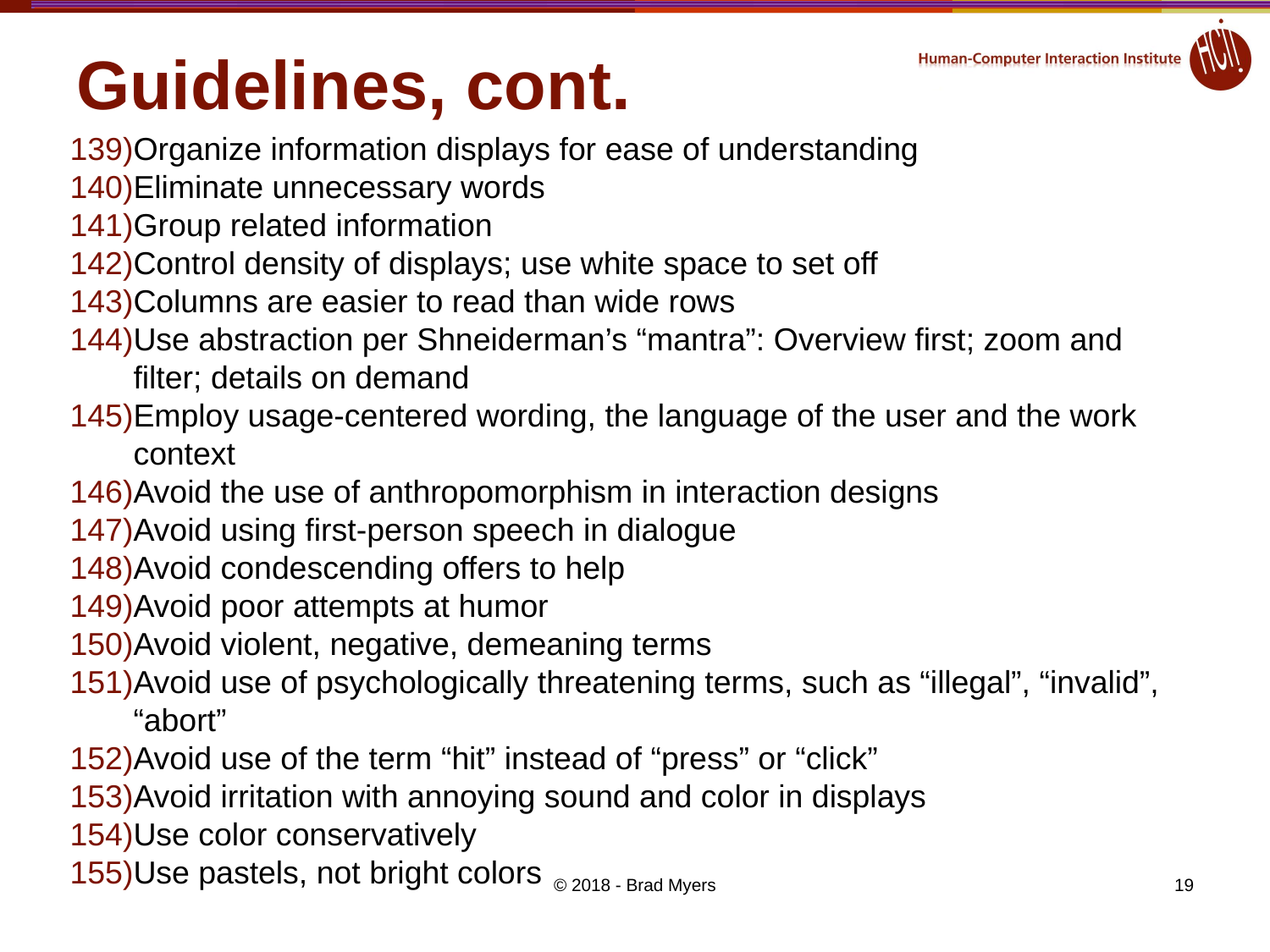

# Guidelines, cont.
Organize information displays for ease of understanding
Eliminate unnecessary words
Group related information
Control density of displays; use white space to set off
Columns are easier to read than wide rows
Use abstraction per Shneiderman’s “mantra”: Overview first; zoom and filter; details on demand
Employ usage-centered wording, the language of the user and the work context
Avoid the use of anthropomorphism in interaction designs
Avoid using first-person speech in dialogue
Avoid condescending offers to help
Avoid poor attempts at humor
Avoid violent, negative, demeaning terms
Avoid use of psychologically threatening terms, such as “illegal”, “invalid”, “abort”
Avoid use of the term “hit” instead of “press” or “click”
Avoid irritation with annoying sound and color in displays
Use color conservatively
Use pastels, not bright colors
© 2018 - Brad Myers
19